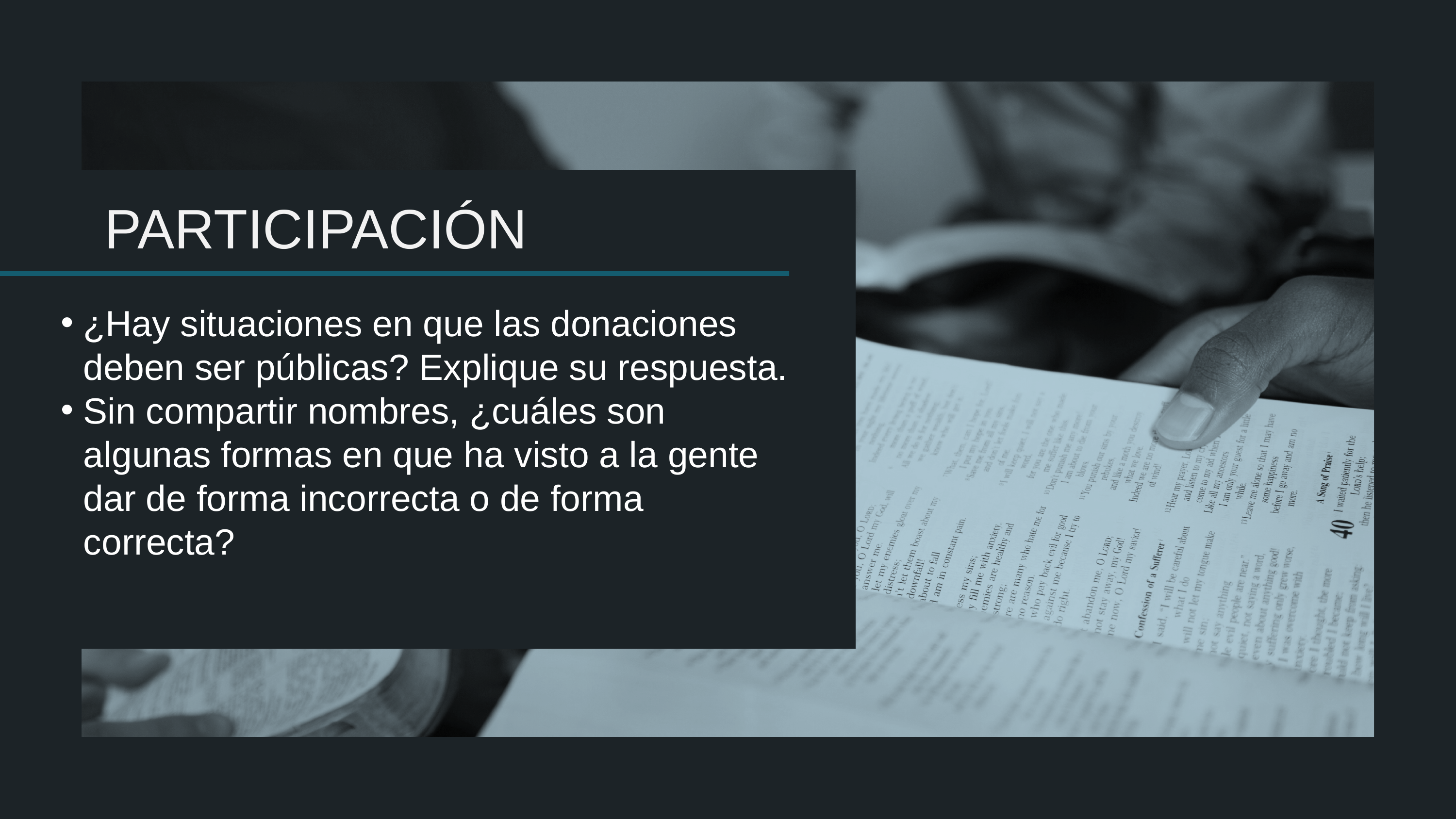

¿Hay situaciones en que las donaciones deben ser públicas? Explique su respuesta.
Sin compartir nombres, ¿cuáles son algunas formas en que ha visto a la gente dar de forma incorrecta o de forma correcta?